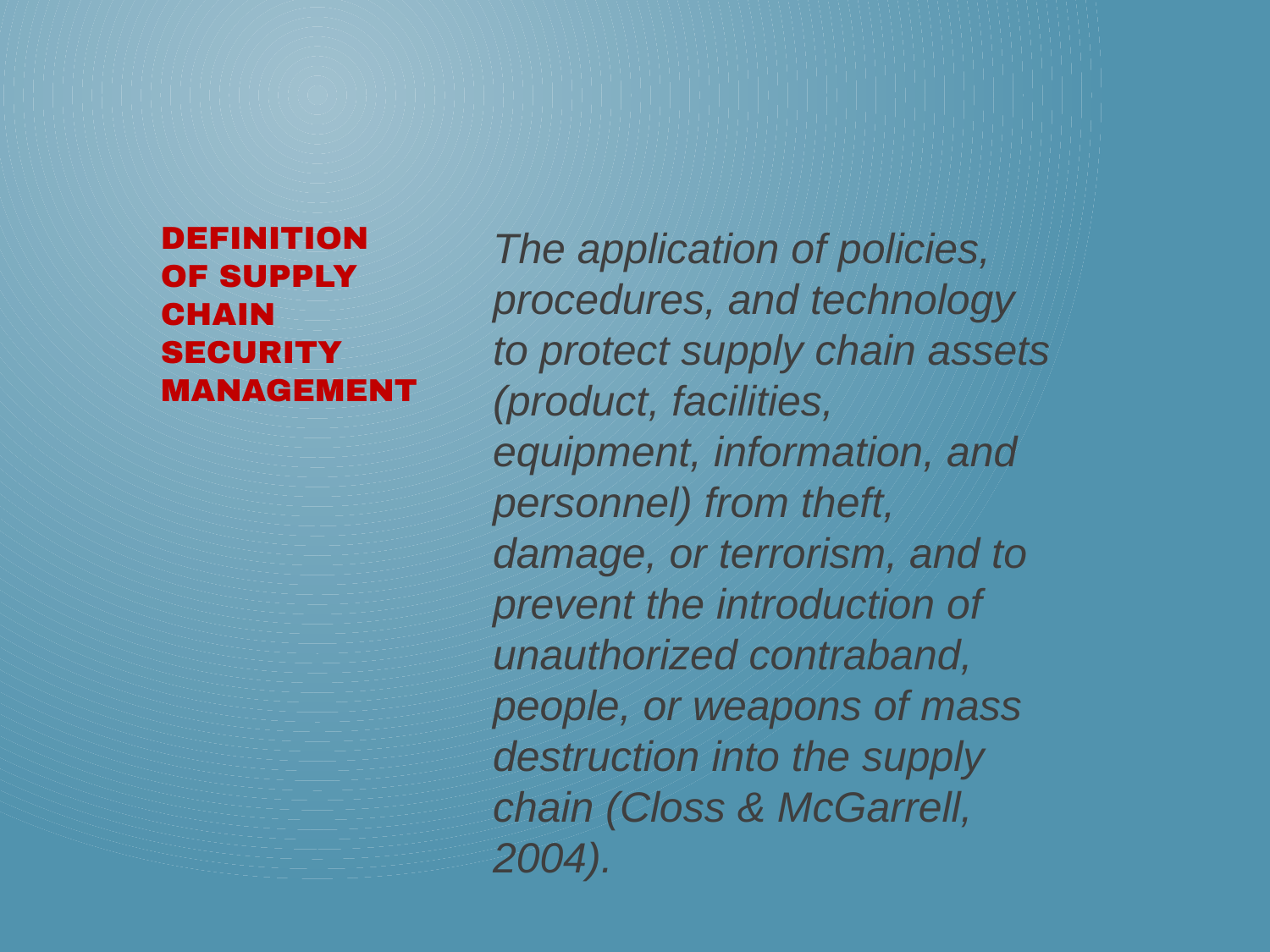

# Definition of supply chain security management
The application of policies, procedures, and technology to protect supply chain assets (product, facilities, equipment, information, and personnel) from theft, damage, or terrorism, and to prevent the introduction of unauthorized contraband, people, or weapons of mass destruction into the supply chain (Closs & McGarrell, 2004).